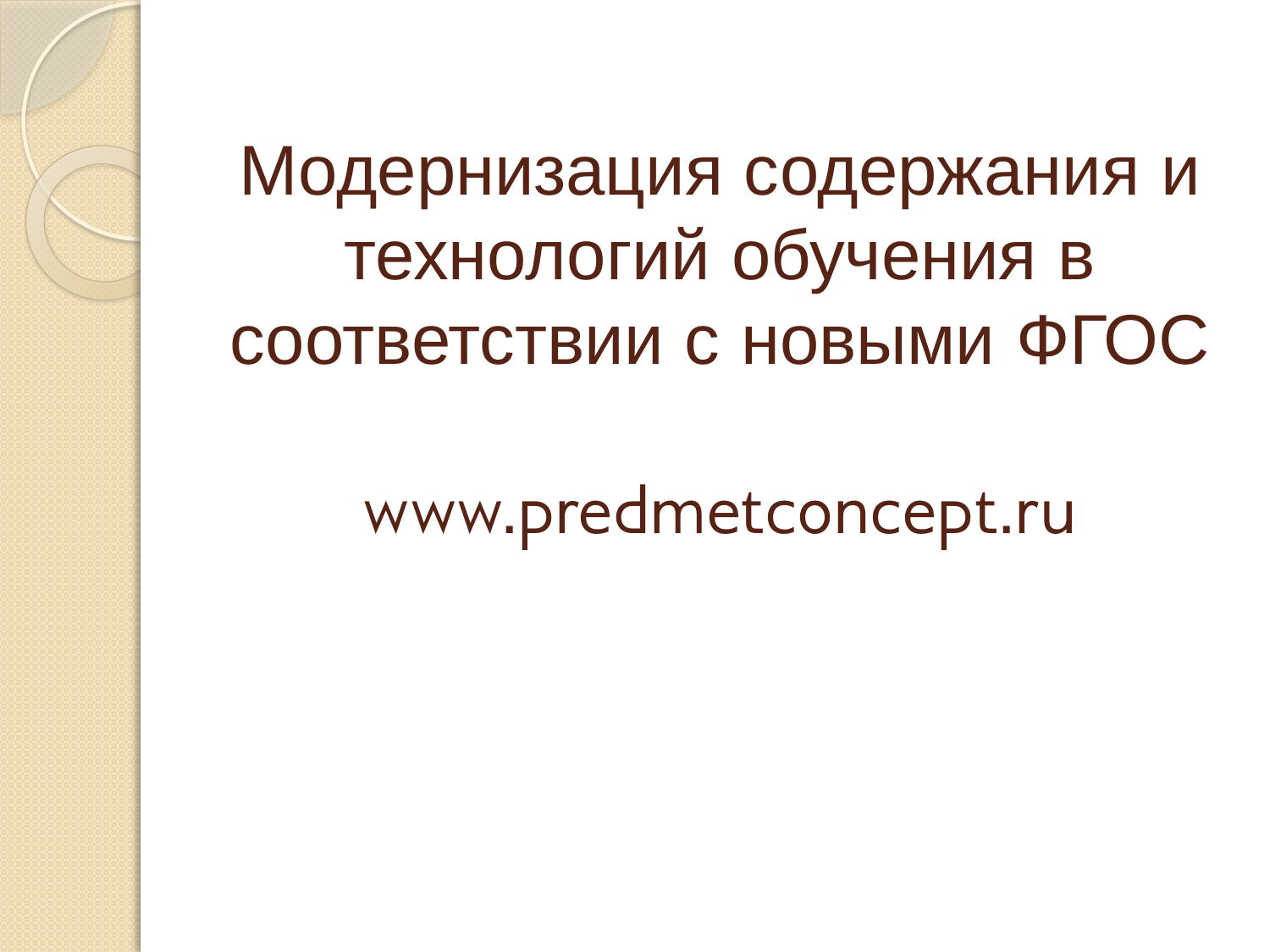

# Модернизация содержания и технологий обучения в соответствии с новыми ФГОС www.predmetconcept.ru